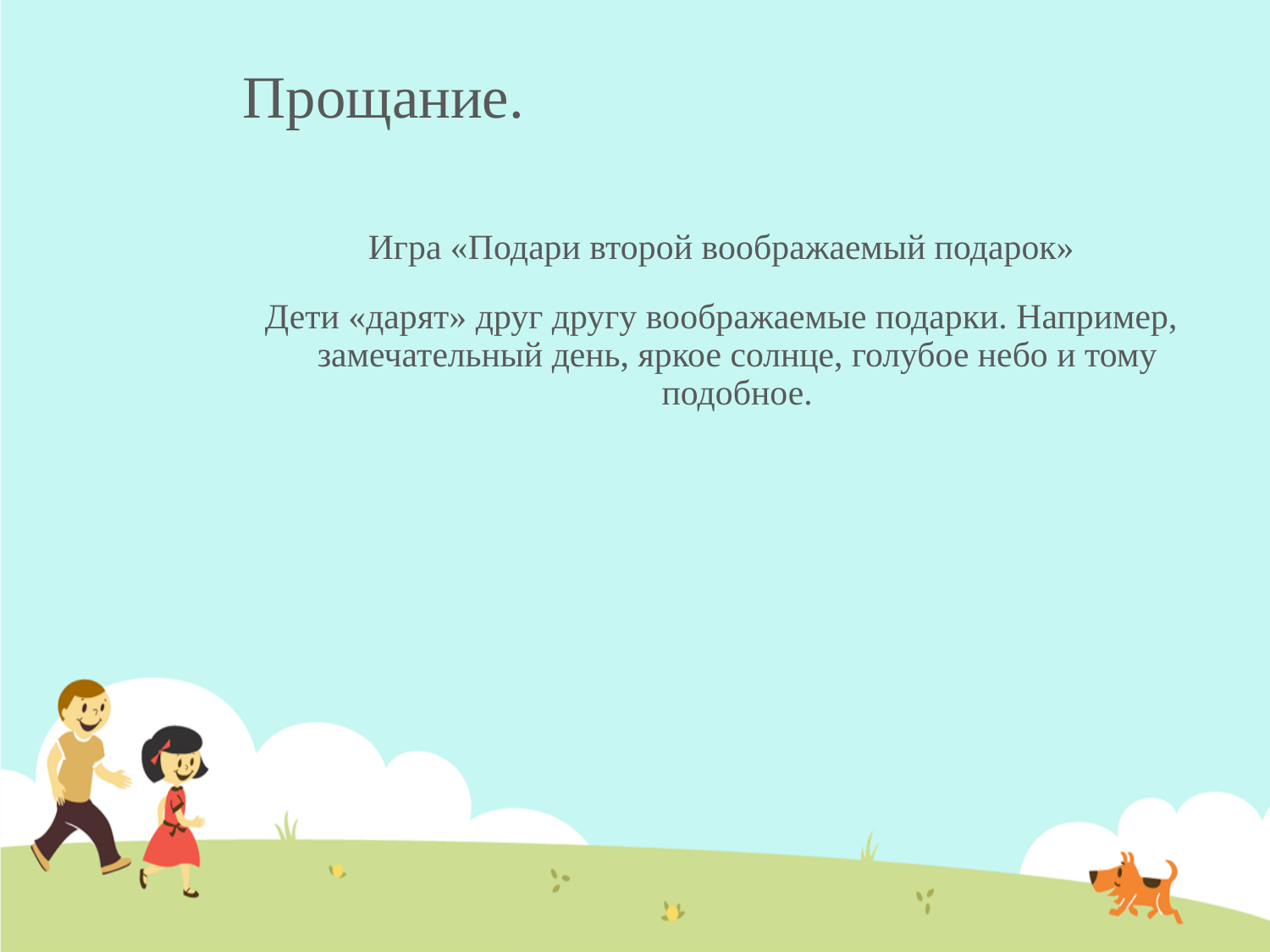

# Прощание.
Игра «Подари второй воображаемый подарок»
Дети «дарят» друг другу воображаемые подарки. Например, замечательный день, яркое солнце, голубое небо и тому подобное.